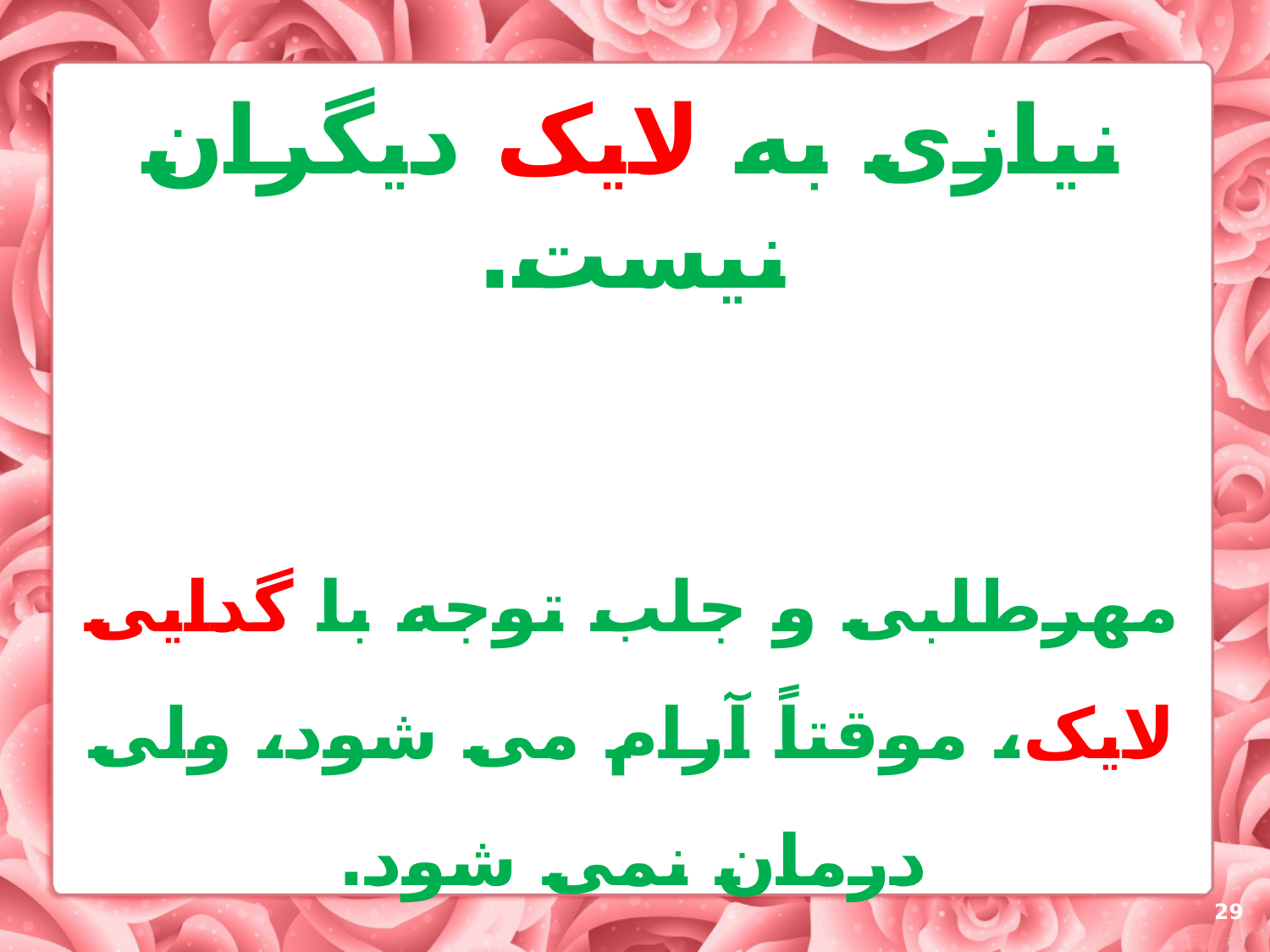

نیازی به لایک دیگران نیست.

مهرطلبی و جلب توجه با گدایی لایک، موقتاً آرام می شود، ولی درمان نمی شود.